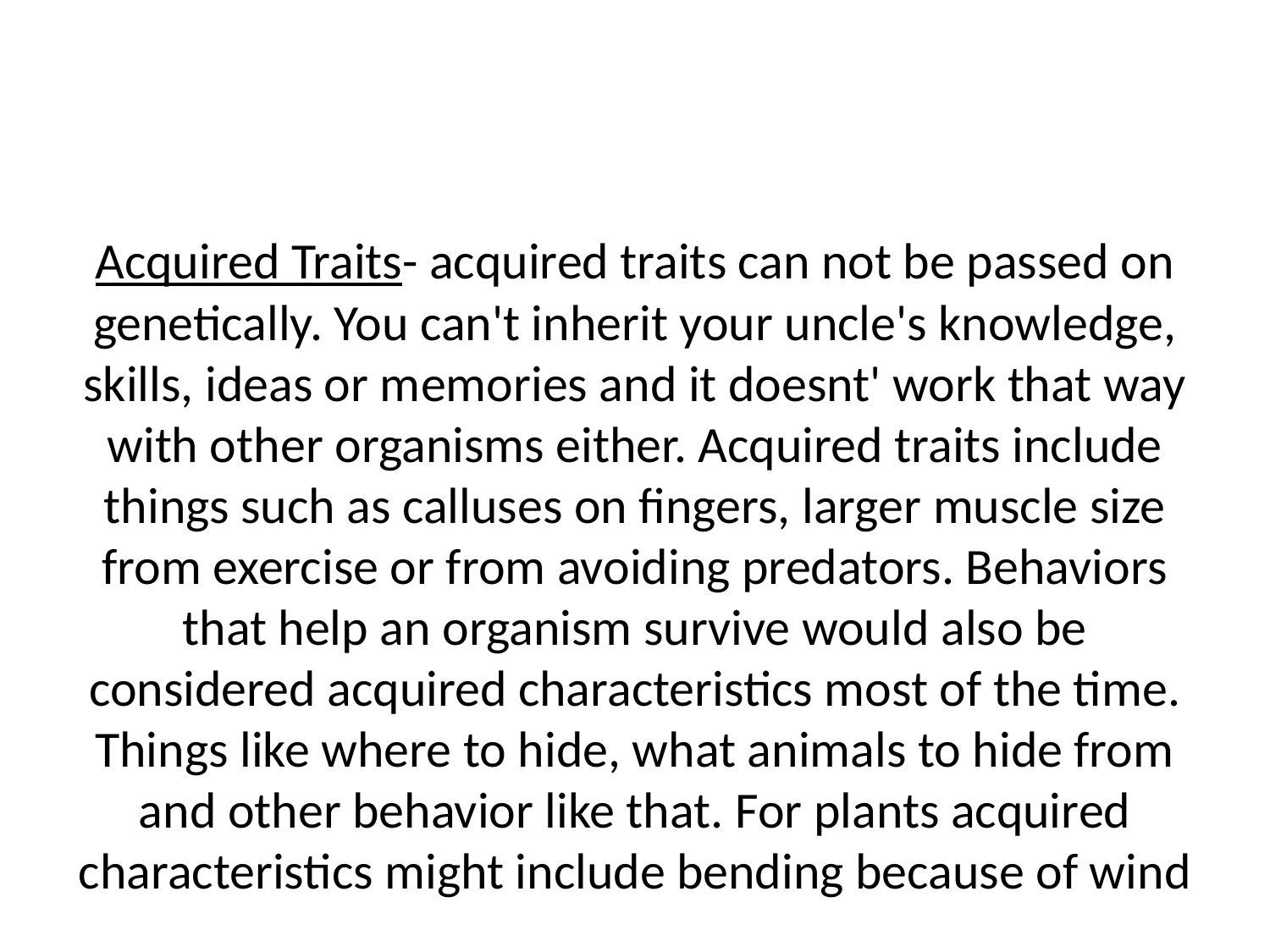

#
Acquired Traits- acquired traits can not be passed on genetically. You can't inherit your uncle's knowledge, skills, ideas or memories and it doesnt' work that way with other organisms either. Acquired traits include things such as calluses on fingers, larger muscle size from exercise or from avoiding predators. Behaviors that help an organism survive would also be considered acquired characteristics most of the time. Things like where to hide, what animals to hide from and other behavior like that. For plants acquired characteristics might include bending because of wind